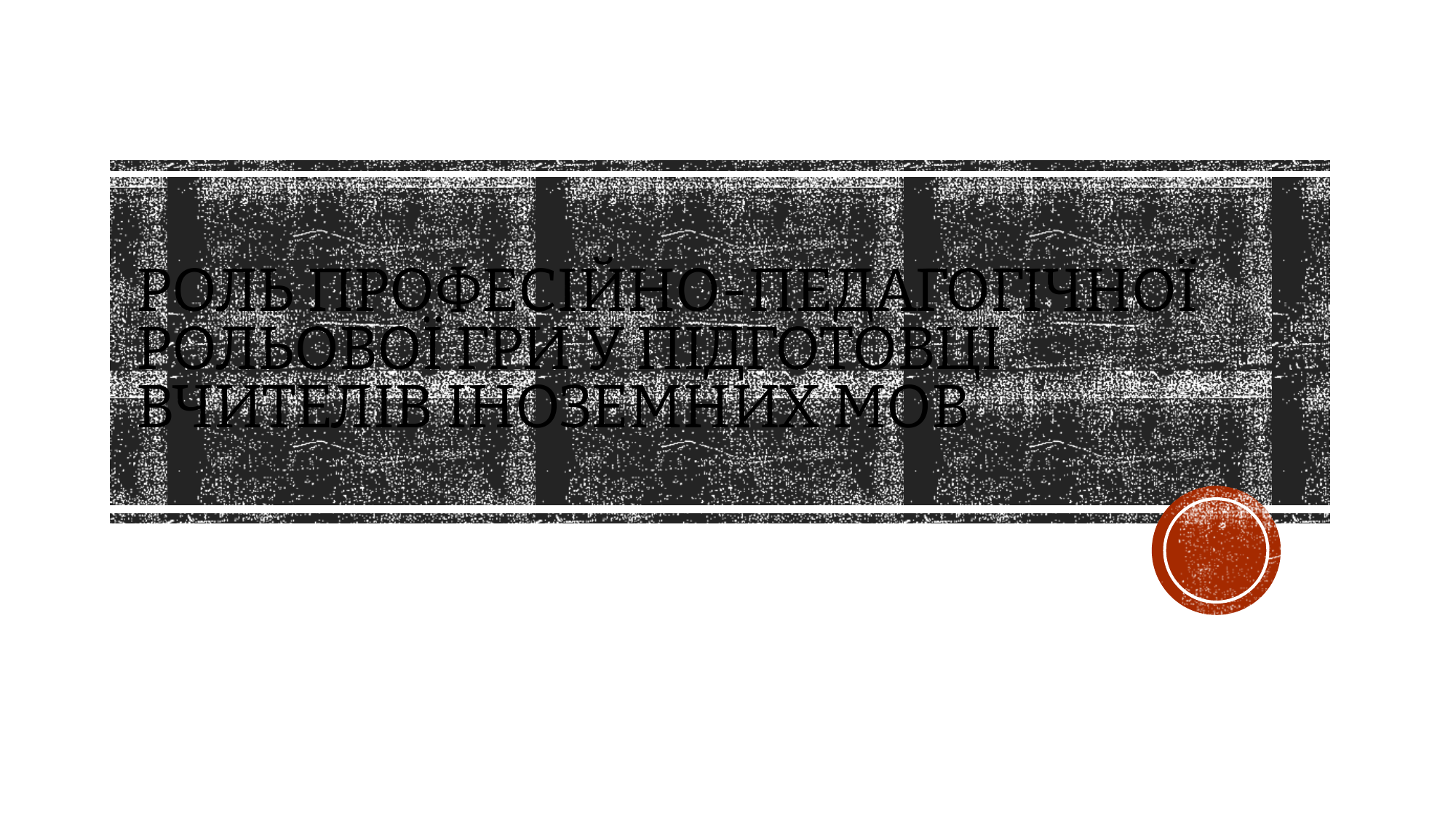

# Роль професійно-педагогічної рольової гри у підготовці вчителів іноземних мов